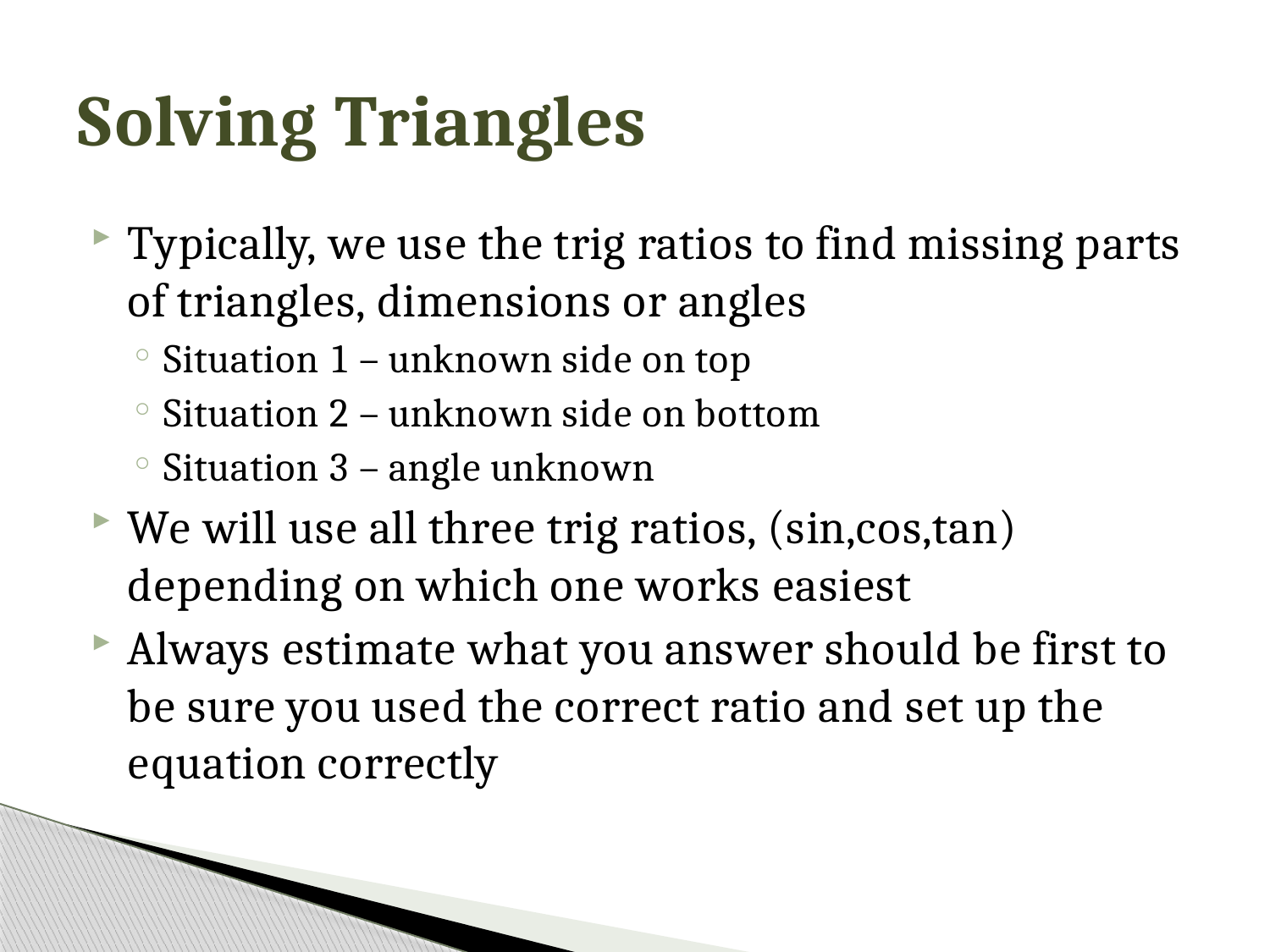

# Solving Triangles
Typically, we use the trig ratios to find missing parts of triangles, dimensions or angles
Situation 1 – unknown side on top
Situation 2 – unknown side on bottom
Situation 3 – angle unknown
We will use all three trig ratios, (sin,cos,tan) depending on which one works easiest
Always estimate what you answer should be first to be sure you used the correct ratio and set up the equation correctly